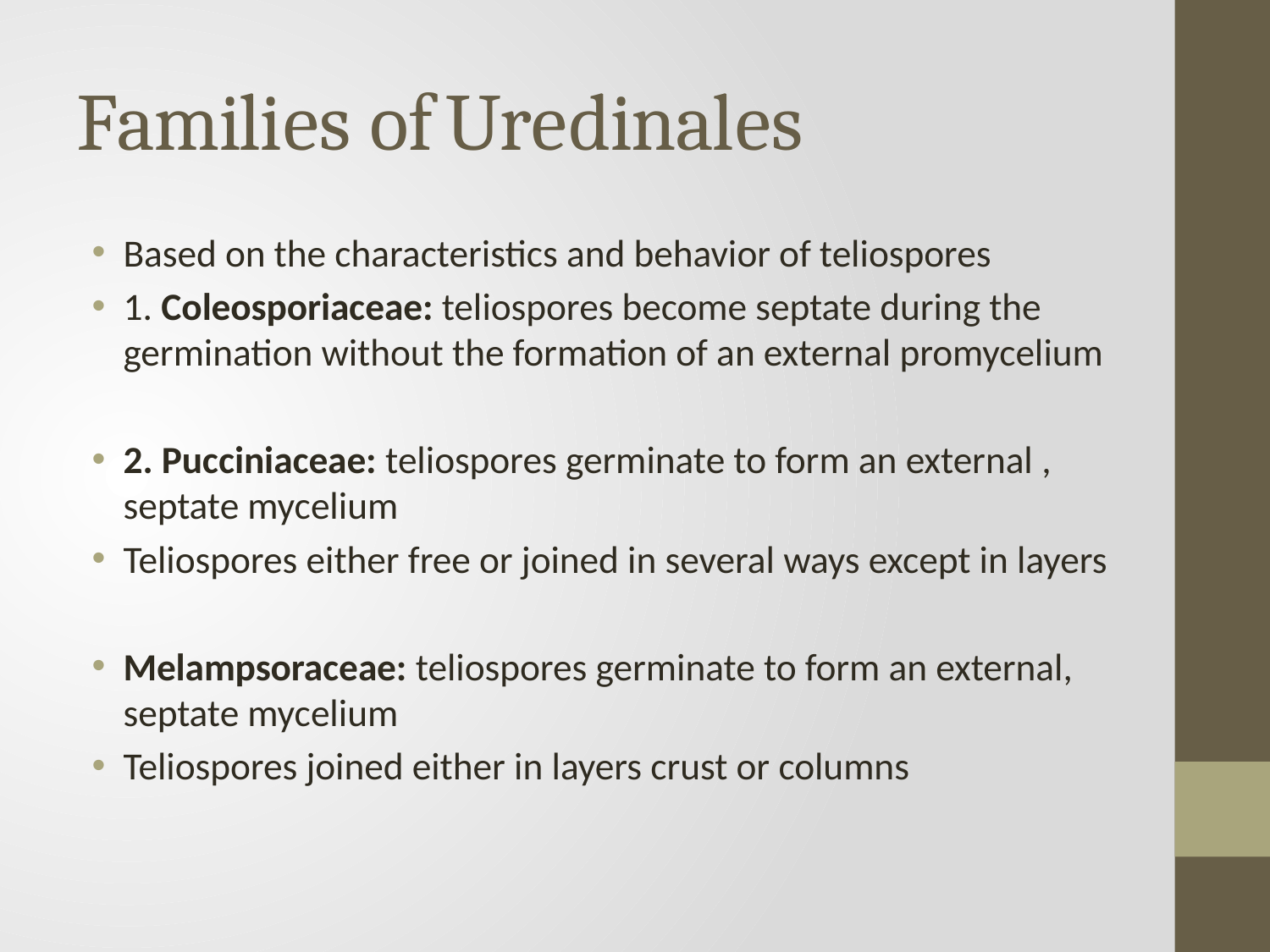

# Families of Uredinales
Based on the characteristics and behavior of teliospores
1. Coleosporiaceae: teliospores become septate during the germination without the formation of an external promycelium

2. Pucciniaceae: teliospores germinate to form an external , septate mycelium
Teliospores either free or joined in several ways except in layers

Melampsoraceae: teliospores germinate to form an external, septate mycelium
Teliospores joined either in layers crust or columns